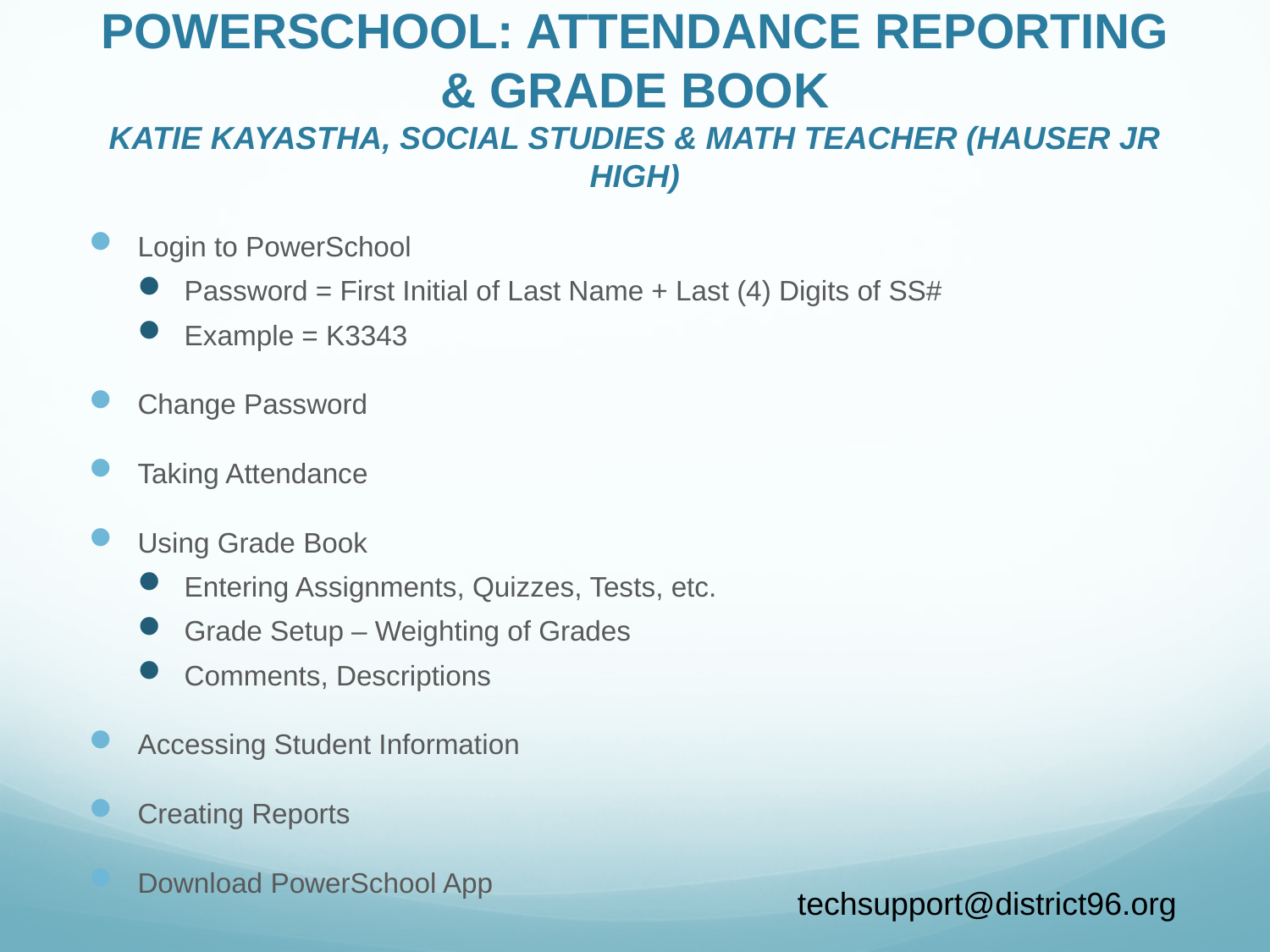

# PowerSchool: Attendance Reporting & Grade Book Katie Kayastha, Social Studies & Math Teacher (Hauser Jr High)
Login to PowerSchool
Password = First Initial of Last Name + Last (4) Digits of SS#
Example = K3343
Change Password
Taking Attendance
Using Grade Book
Entering Assignments, Quizzes, Tests, etc.
Grade Setup – Weighting of Grades
Comments, Descriptions
Accessing Student Information
Creating Reports
Download PowerSchool App
techsupport@district96.org